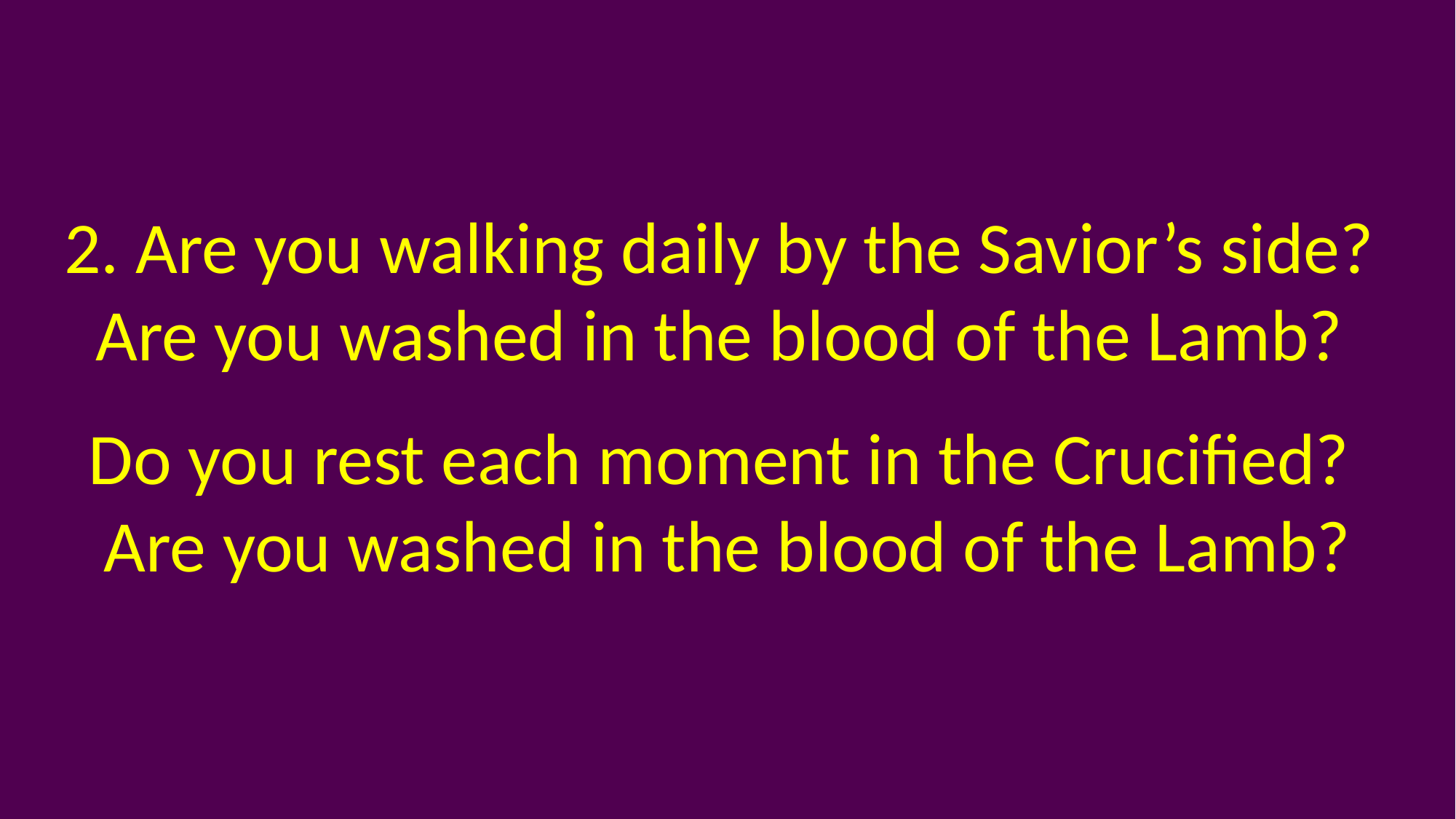

2. Are you walking daily by the Savior’s side?
Are you washed in the blood of the Lamb?
Do you rest each moment in the Crucified?
Are you washed in the blood of the Lamb?